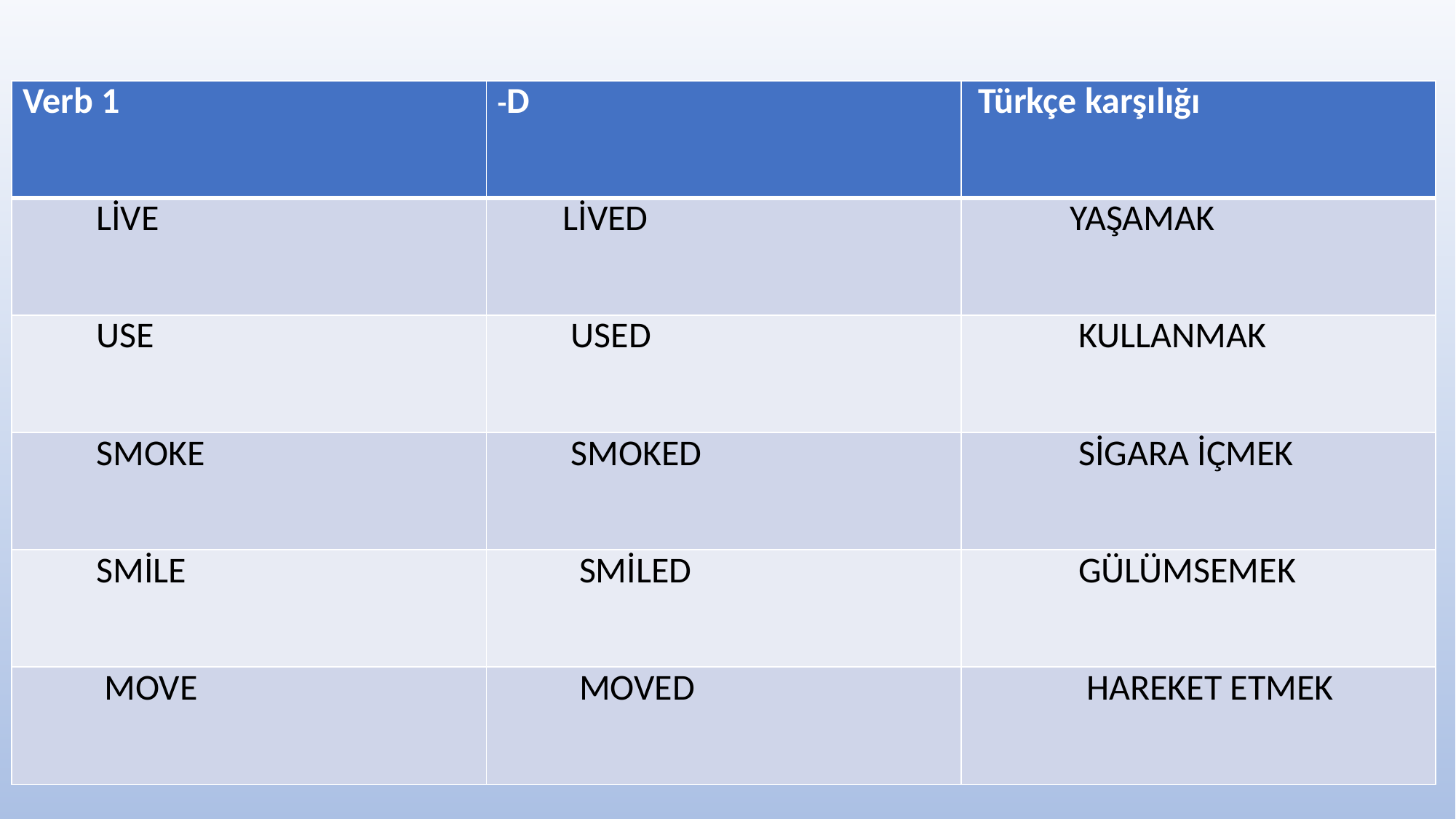

#
| Verb 1 | -D | Türkçe karşılığı |
| --- | --- | --- |
| LİVE | LİVED | YAŞAMAK |
| USE | USED | KULLANMAK |
| SMOKE | SMOKED | SİGARA İÇMEK |
| SMİLE | SMİLED | GÜLÜMSEMEK |
| MOVE | MOVED | HAREKET ETMEK |